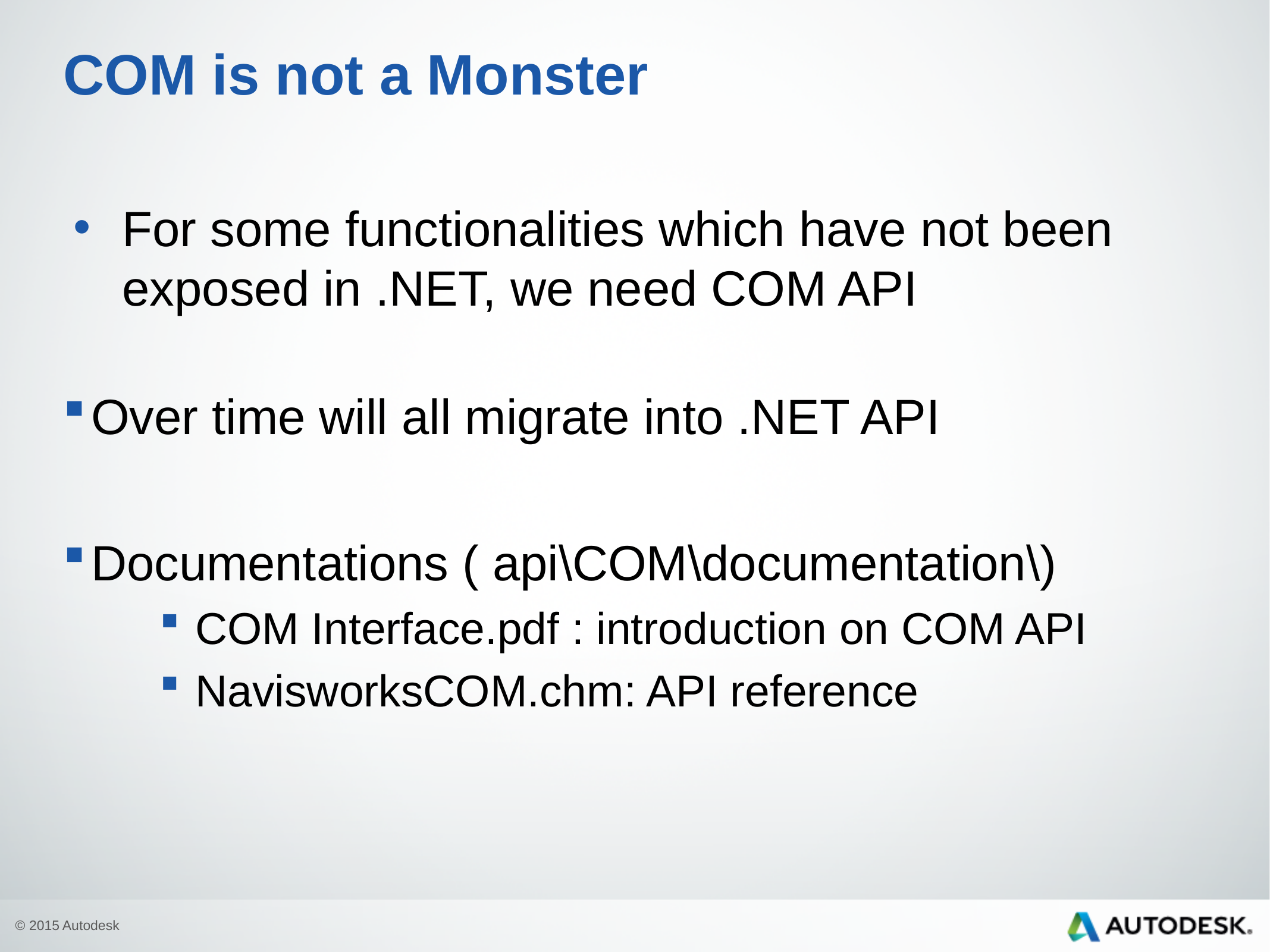

# COM is not a Monster
For some functionalities which have not been exposed in .NET, we need COM API

Over time will all migrate into .NET API

Documentations ( api\COM\documentation\)
COM Interface.pdf : introduction on COM API
NavisworksCOM.chm: API reference